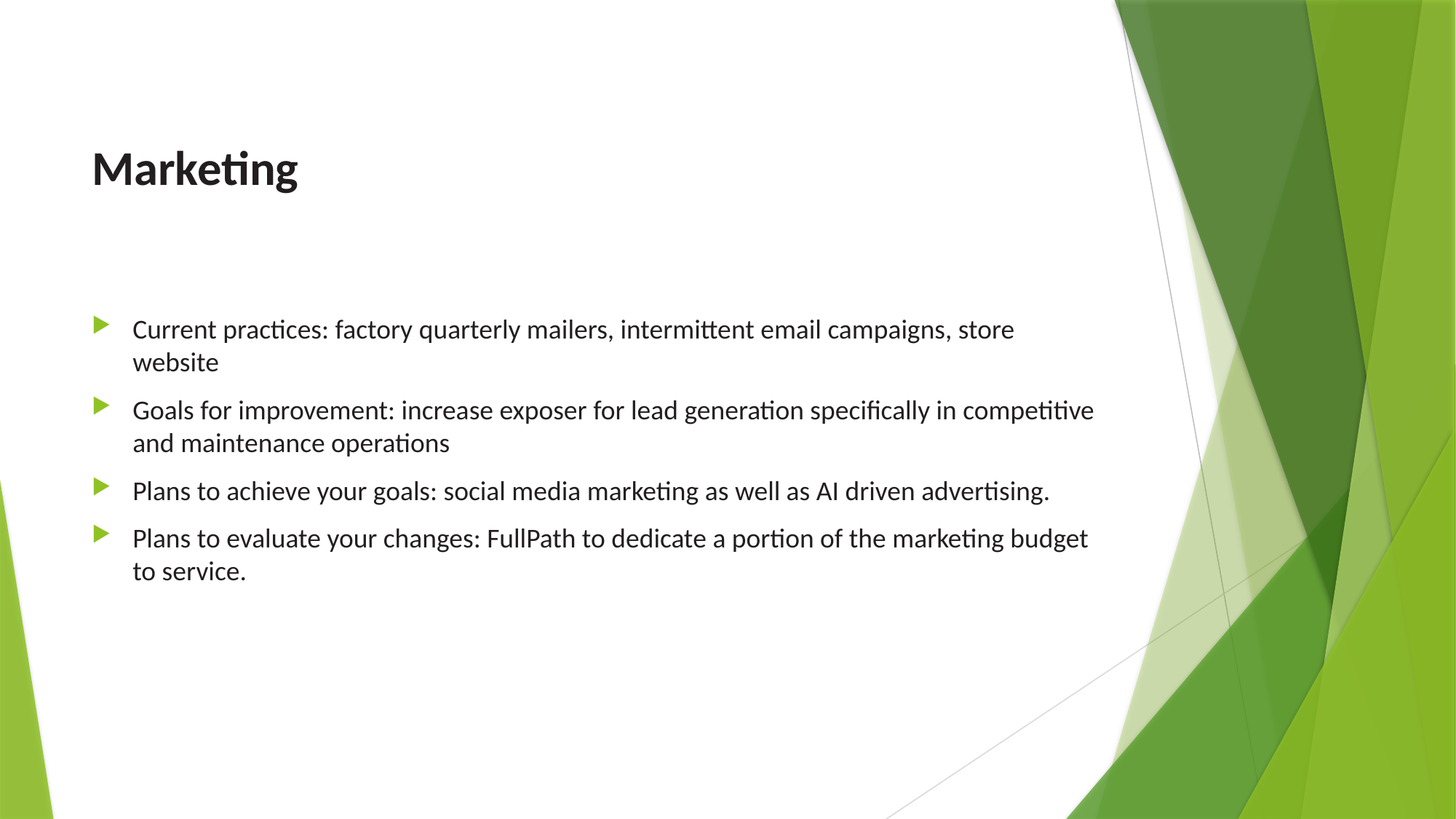

# Marketing

Current practices: factory quarterly mailers, intermittent email campaigns, store website
Goals for improvement: increase exposer for lead generation specifically in competitive and maintenance operations
Plans to achieve your goals: social media marketing as well as AI driven advertising.
Plans to evaluate your changes: FullPath to dedicate a portion of the marketing budget to service.